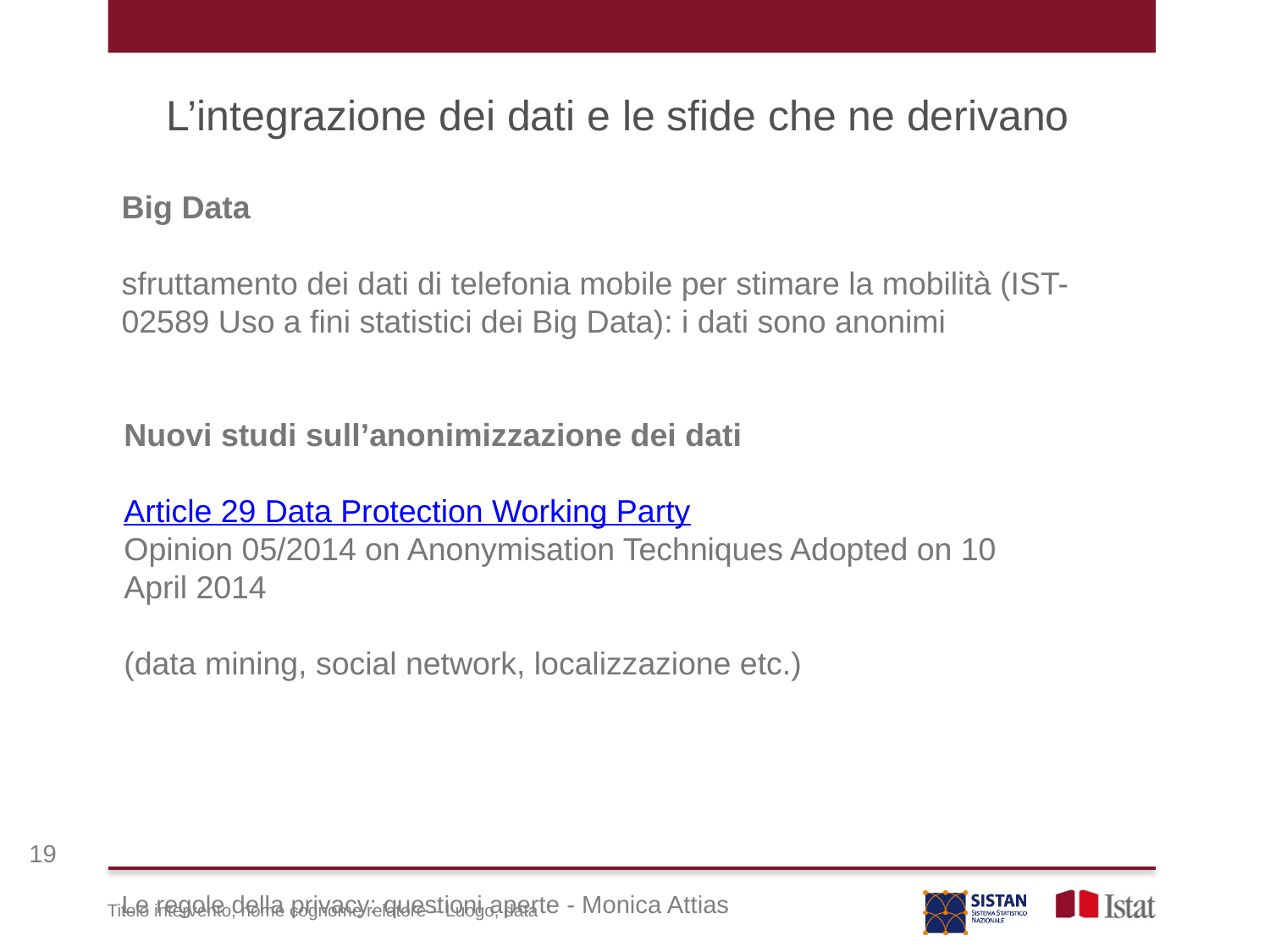

L’integrazione dei dati e le sfide che ne derivano
Big Data

sfruttamento dei dati di telefonia mobile per stimare la mobilità (IST-02589 Uso a fini statistici dei Big Data): i dati sono anonimi
Nuovi studi sull’anonimizzazione dei dati

Article 29 Data Protection Working Party
Opinion 05/2014 on Anonymisation Techniques Adopted on 10 April 2014

(data mining, social network, localizzazione etc.)

19
Le regole della privacy: questioni aperte - Monica Attias
Titolo intervento, nome cognome relatore – Luogo, data